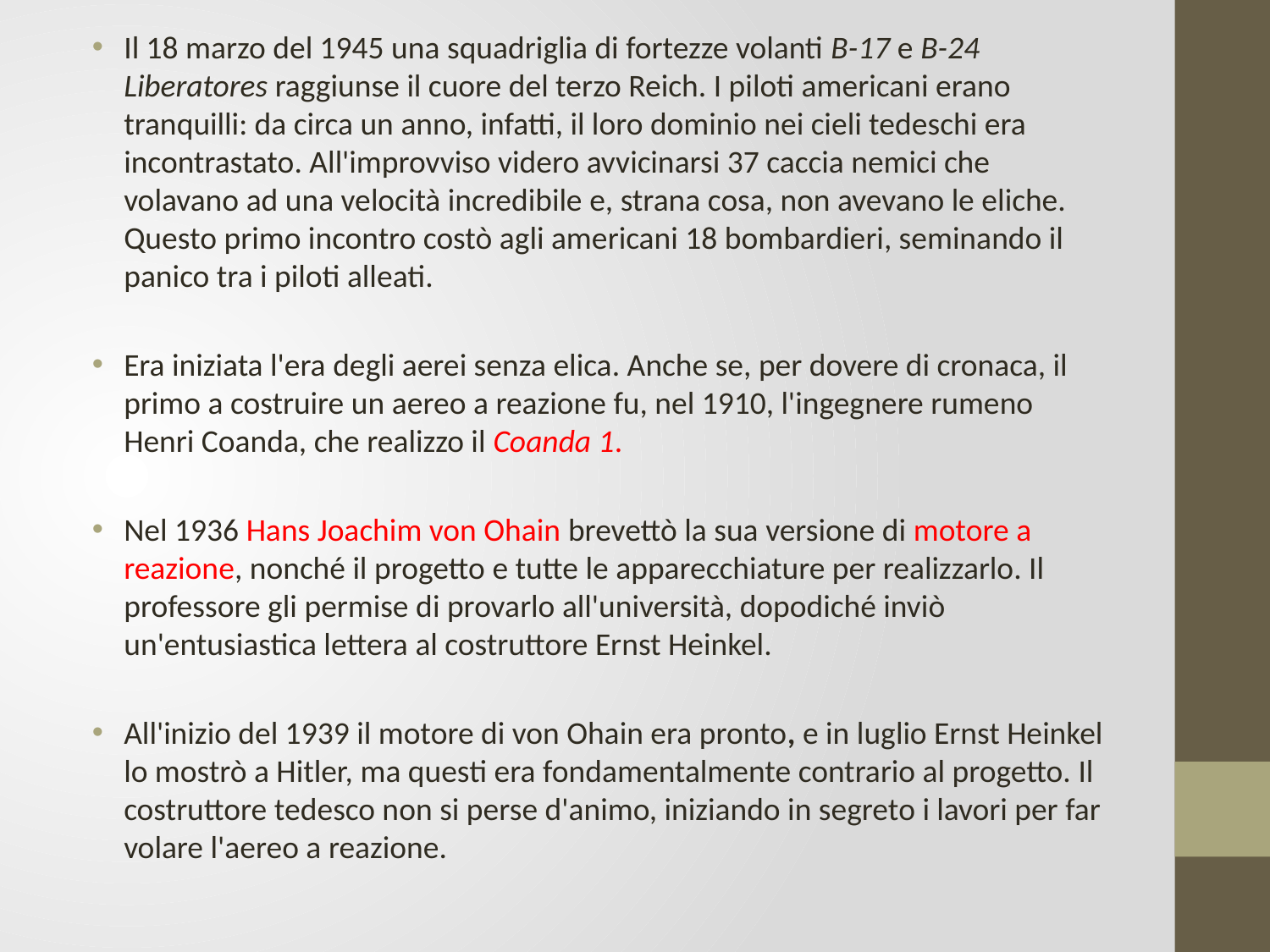

Il 18 marzo del 1945 una squadriglia di fortezze volanti B-17 e B-24 Liberatores raggiunse il cuore del terzo Reich. I piloti americani erano tranquilli: da circa un anno, infatti, il loro dominio nei cieli tedeschi era incontrastato. All'improvviso videro avvicinarsi 37 caccia nemici che volavano ad una velocità incredibile e, strana cosa, non avevano le eliche. Questo primo incontro costò agli americani 18 bombardieri, seminando il panico tra i piloti alleati.

Era iniziata l'era degli aerei senza elica. Anche se, per dovere di cronaca, il primo a costruire un aereo a reazione fu, nel 1910, l'ingegnere rumeno Henri Coanda, che realizzo il Coanda 1.

Nel 1936 Hans Joachim von Ohain brevettò la sua versione di motore a reazione, nonché il progetto e tutte le apparecchiature per realizzarlo. Il professore gli permise di provarlo all'università, dopodiché inviò un'entusiastica lettera al costruttore Ernst Heinkel.

All'inizio del 1939 il motore di von Ohain era pronto, e in luglio Ernst Heinkel lo mostrò a Hitler, ma questi era fondamentalmente contrario al progetto. Il costruttore tedesco non si perse d'animo, iniziando in segreto i lavori per far volare l'aereo a reazione.